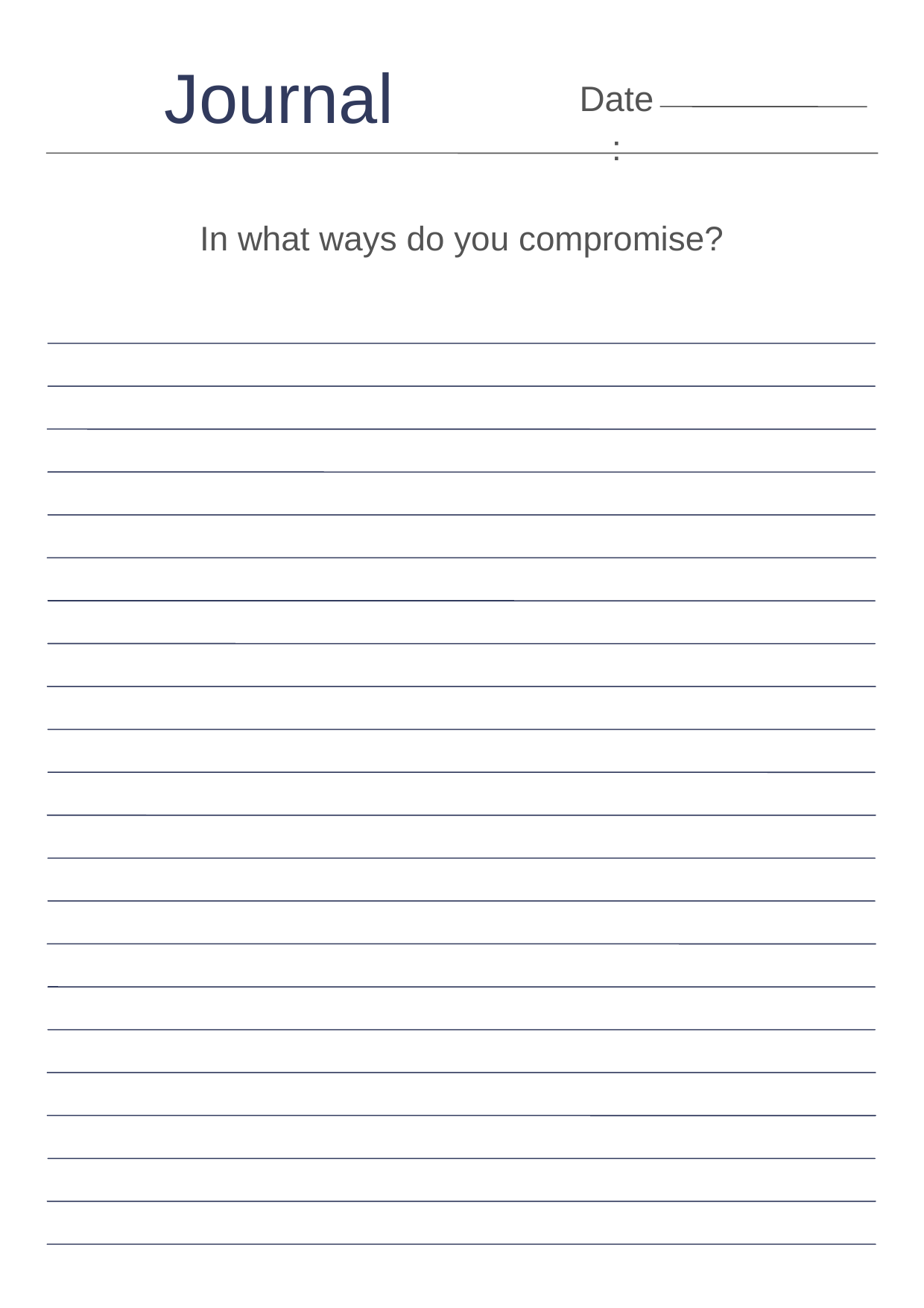

Journal
Date:

In what ways do you compromise?